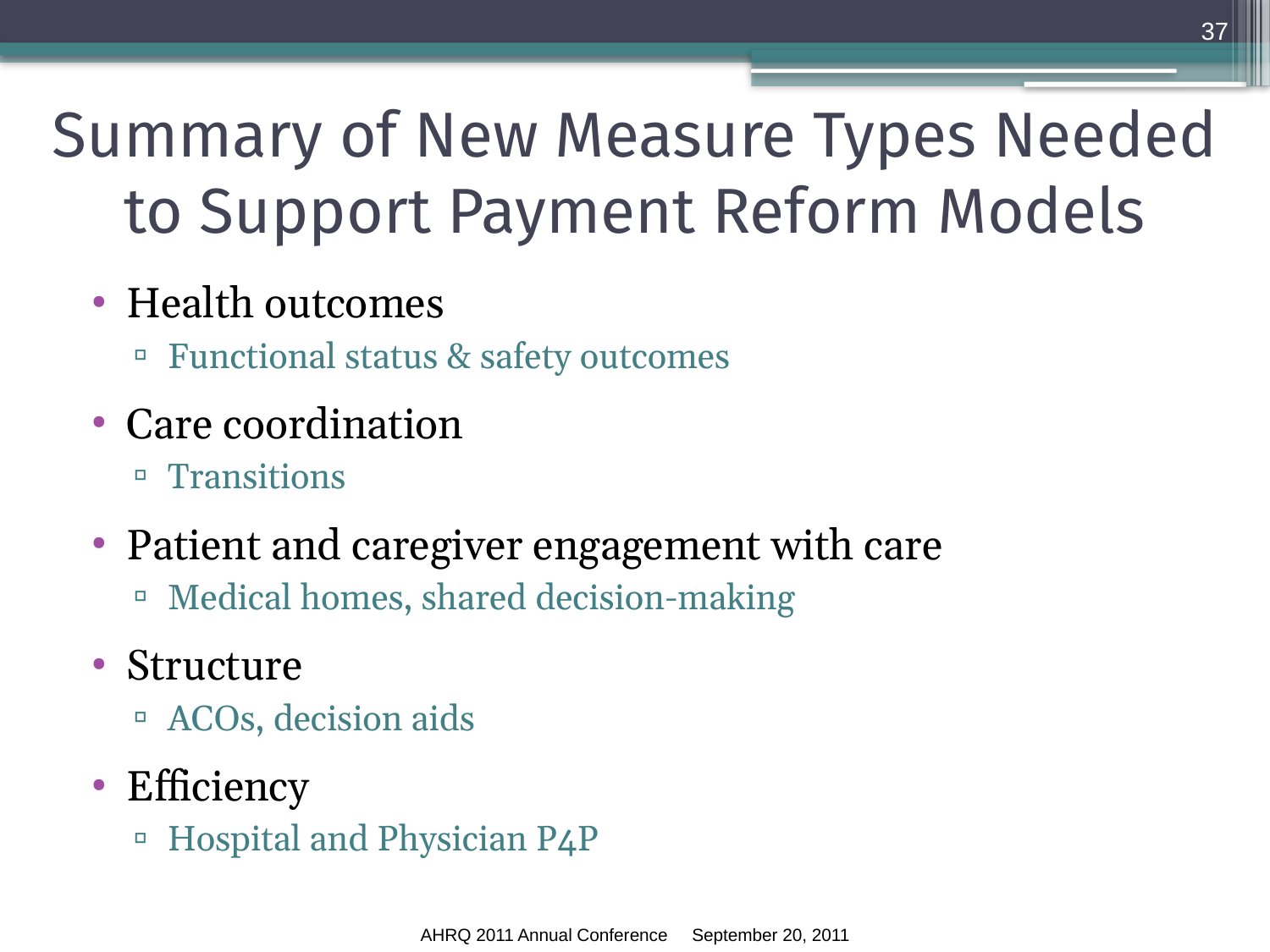

37
# Summary of New Measure Types Needed to Support Payment Reform Models
Health outcomes
Functional status & safety outcomes
Care coordination
Transitions
Patient and caregiver engagement with care
Medical homes, shared decision-making
Structure
ACOs, decision aids
Efficiency
Hospital and Physician P4P